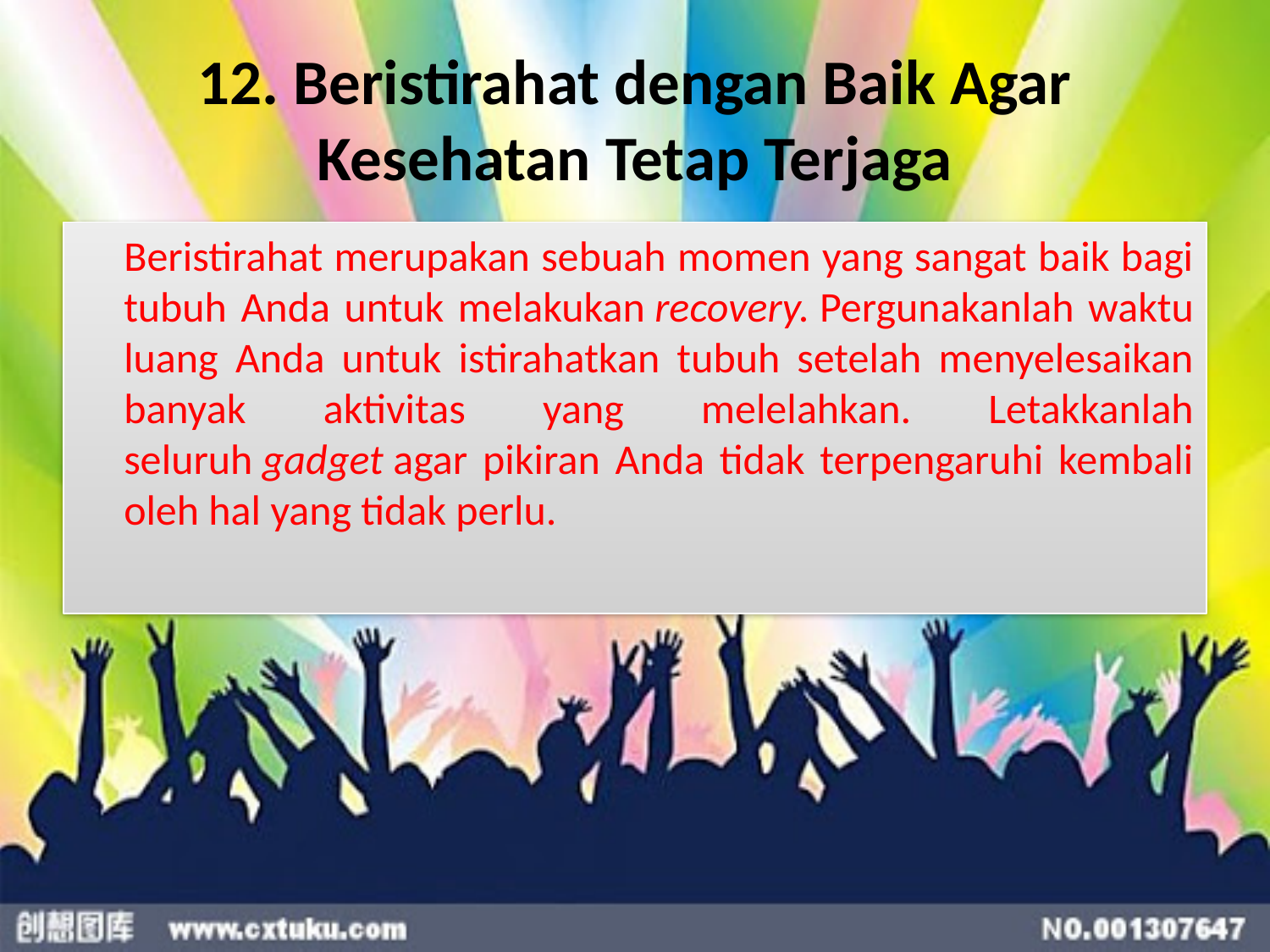

# 12. Beristirahat dengan Baik Agar Kesehatan Tetap Terjaga
	Beristirahat merupakan sebuah momen yang sangat baik bagi tubuh Anda untuk melakukan recovery. Pergunakanlah waktu luang Anda untuk istirahatkan tubuh setelah menyelesaikan banyak aktivitas yang melelahkan. Letakkanlah seluruh gadget agar pikiran Anda tidak terpengaruhi kembali oleh hal yang tidak perlu.